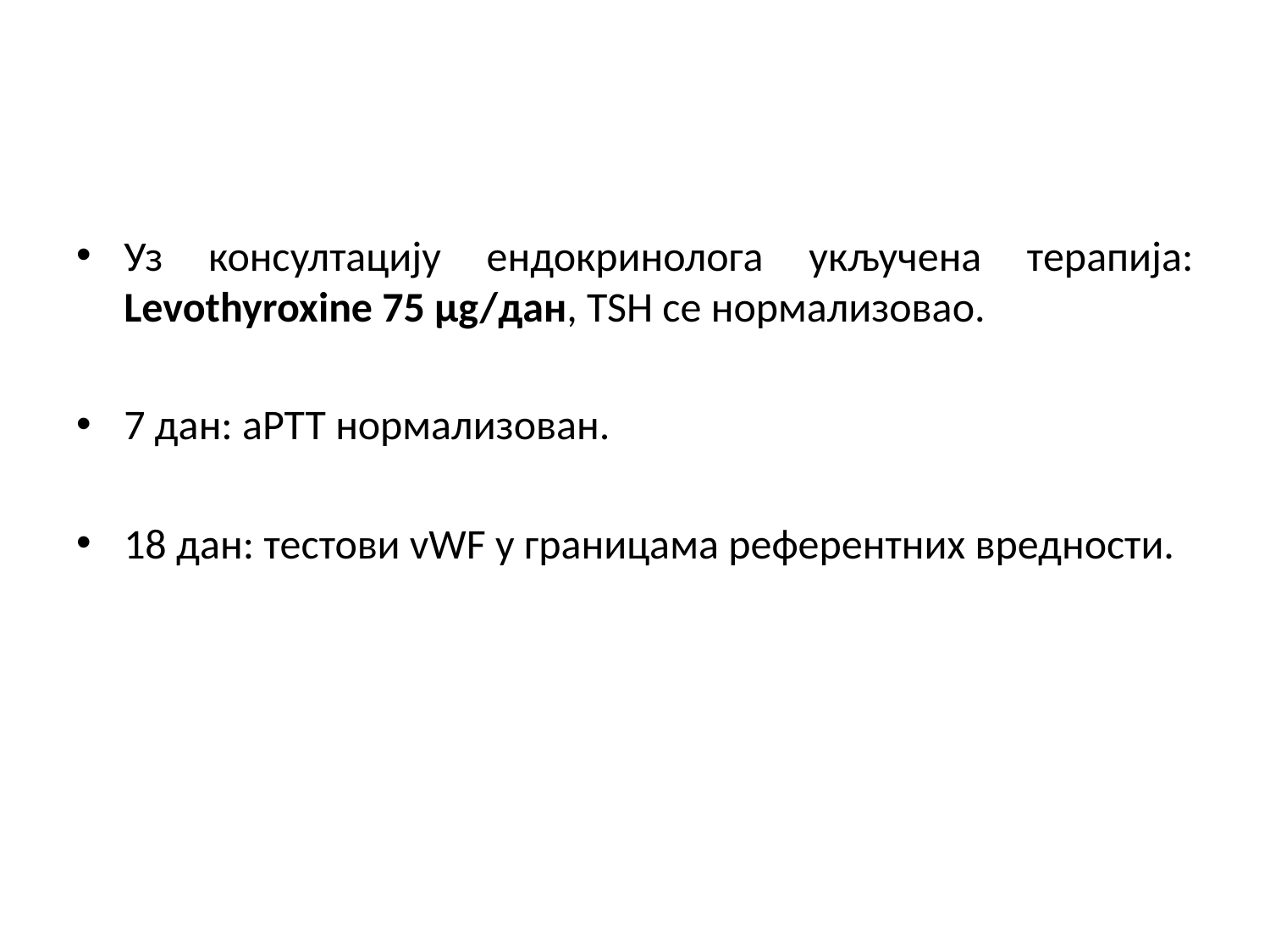

#
Уз консултацију ендокринолога укључена терапија: Levothyroxine 75 μg/дан, TSH се нормализовао.

7 дан: аPTT нормализован.

18 дан: тестови vWF у границама референтних вредности.